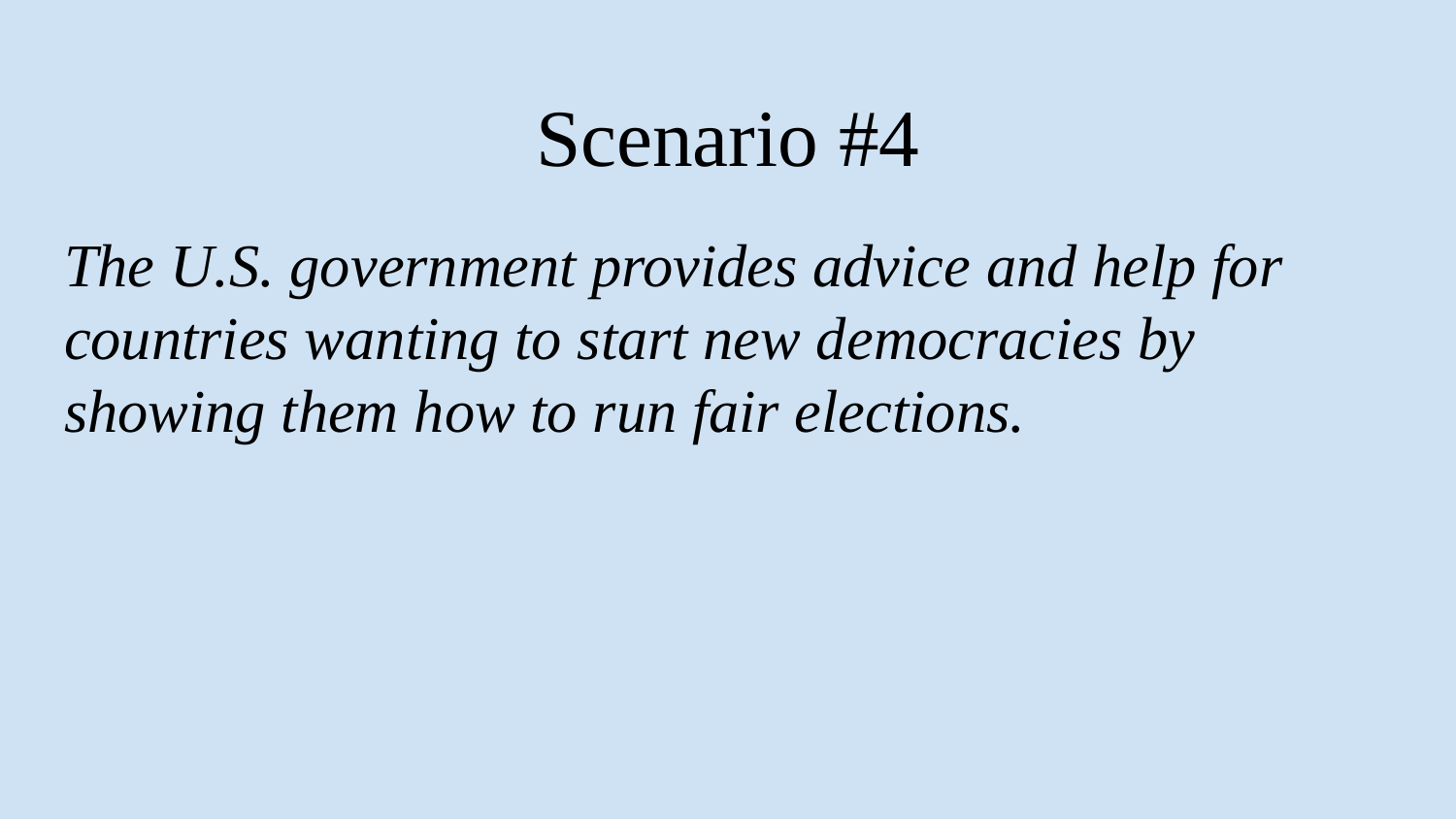

# Scenario #4
The U.S. government provides advice and help for countries wanting to start new democracies by showing them how to run fair elections.